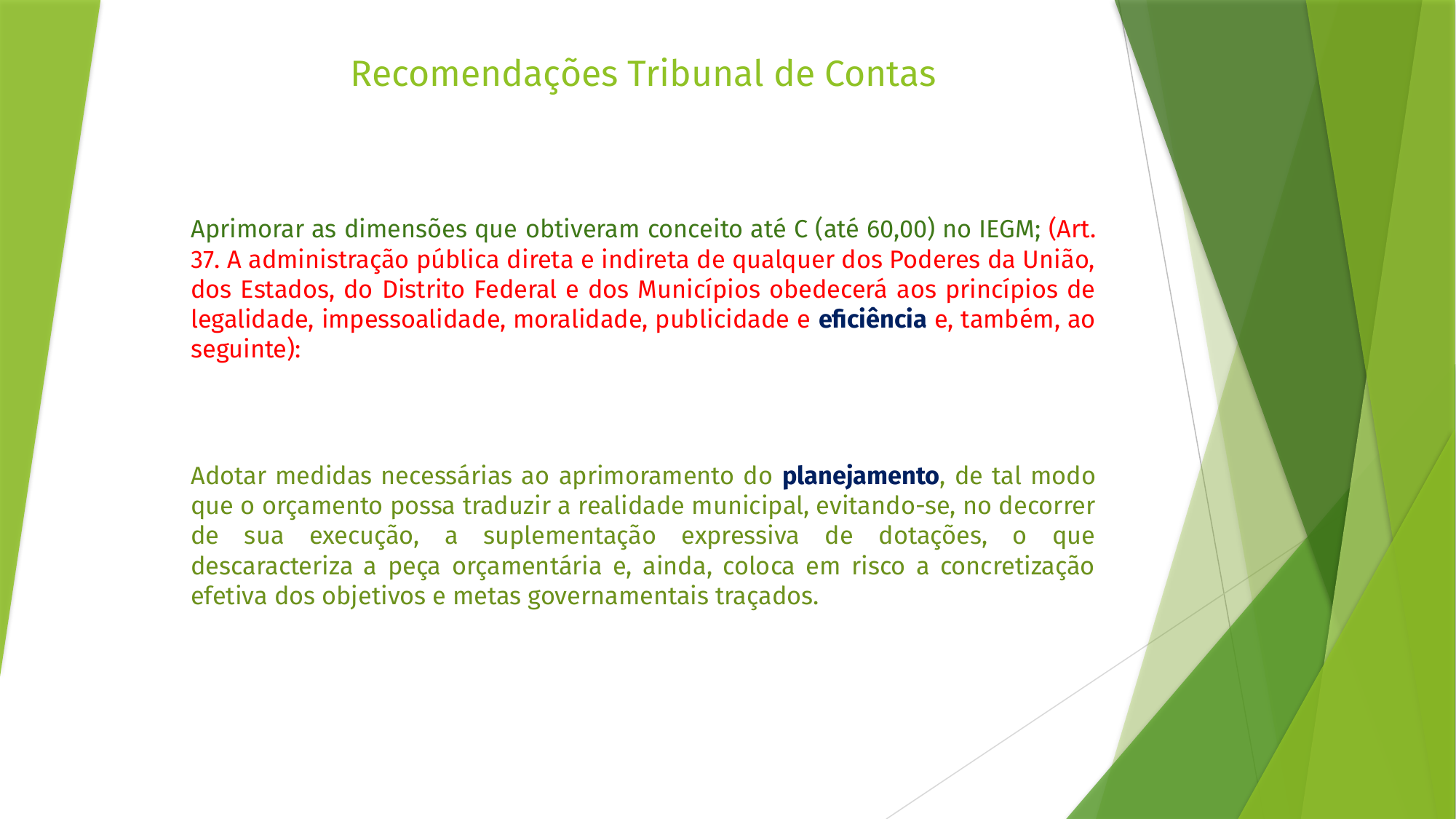

# Recomendações Tribunal de Contas

Aprimorar as dimensões que obtiveram conceito até C (até 60,00) no IEGM; (Art. 37. A administração pública direta e indireta de qualquer dos Poderes da União, dos Estados, do Distrito Federal e dos Municípios obedecerá aos princípios de legalidade, impessoalidade, moralidade, publicidade e eficiência e, também, ao seguinte):

Adotar medidas necessárias ao aprimoramento do planejamento, de tal modo que o orçamento possa traduzir a realidade municipal, evitando-se, no decorrer de sua execução, a suplementação expressiva de dotações, o que descaracteriza a peça orçamentária e, ainda, coloca em risco a concretização efetiva dos objetivos e metas governamentais traçados.